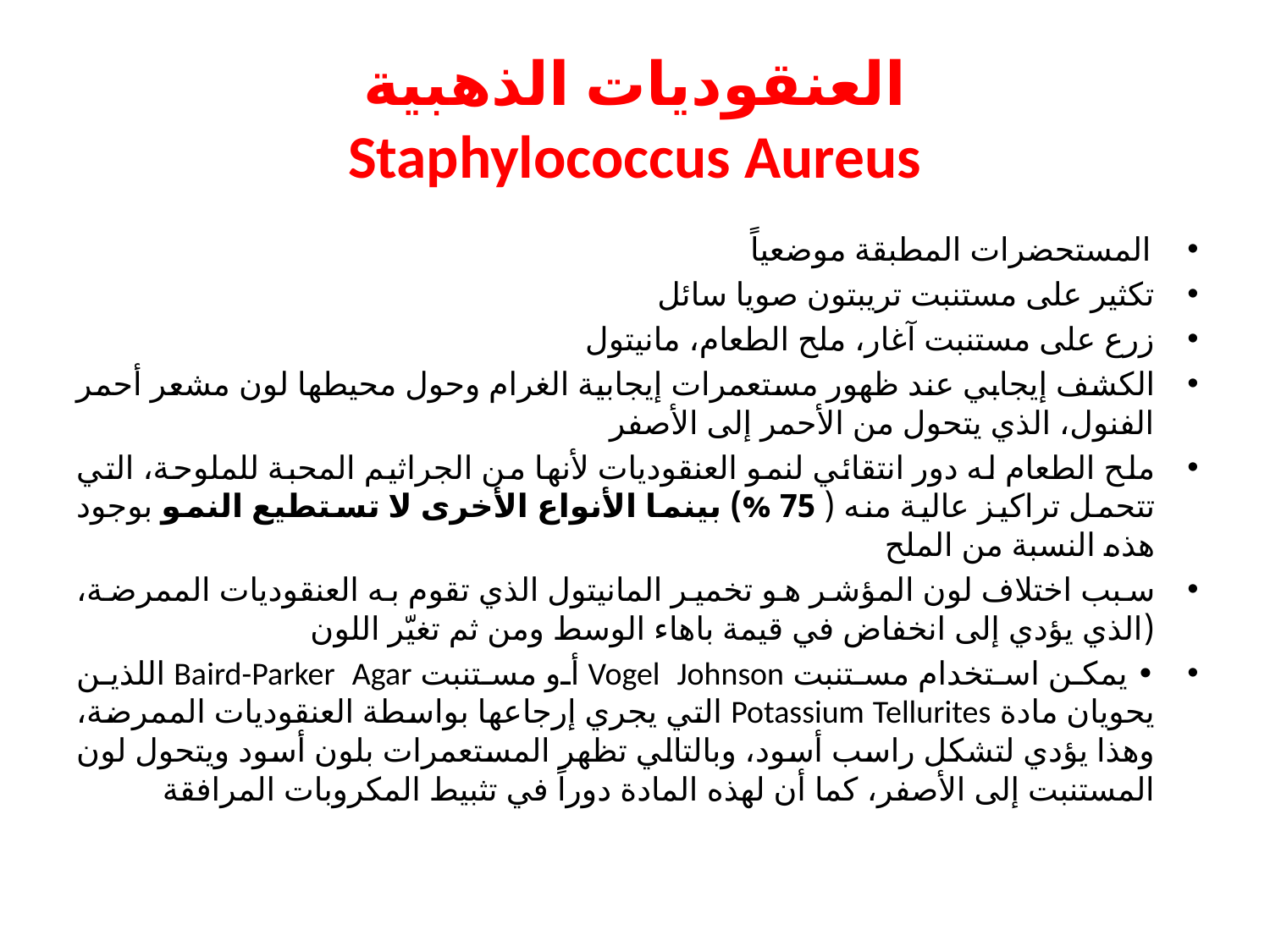

# العنقوديات الذهبية Staphylococcus Aureus
المستحضرات المطبقة موضعياً
تكثير على مستنبت تريبتون صويا سائل
زرع على مستنبت آغار، ملح الطعام، مانيتول
الكشف إيجابي عند ظهور مستعمرات إيجابية الغرام وحول محيطها لون مشعر أحمر الفنول، الذي يتحول من الأحمر إلى الأصفر
ملح الطعام له دور انتقائي لنمو العنقوديات لأنها من الجراثيم المحبة للملوحة، التي تتحمل تراكيز عالية منه ( 75 %) بينما الأنواع الأخرى لا تستطيع النمو بوجود هذه النسبة من الملح
سبب اختلاف لون المؤشر هو تخمير المانيتول الذي تقوم به العنقوديات الممرضة، (الذي يؤدي إلى انخفاض في قيمة باهاء الوسط ومن ثم تغيّر اللون
• يمكن استخدام مستنبت Vogel Johnson أو مستنبت Baird-Parker Agar اللذين يحويان مادة Potassium Tellurites التي يجري إرجاعها بواسطة العنقوديات الممرضة، وهذا يؤدي لتشكل راسب أسود، وبالتالي تظهر المستعمرات بلون أسود ويتحول لون المستنبت إلى الأصفر، كما أن لهذه المادة دوراً في تثبيط المكروبات المرافقة